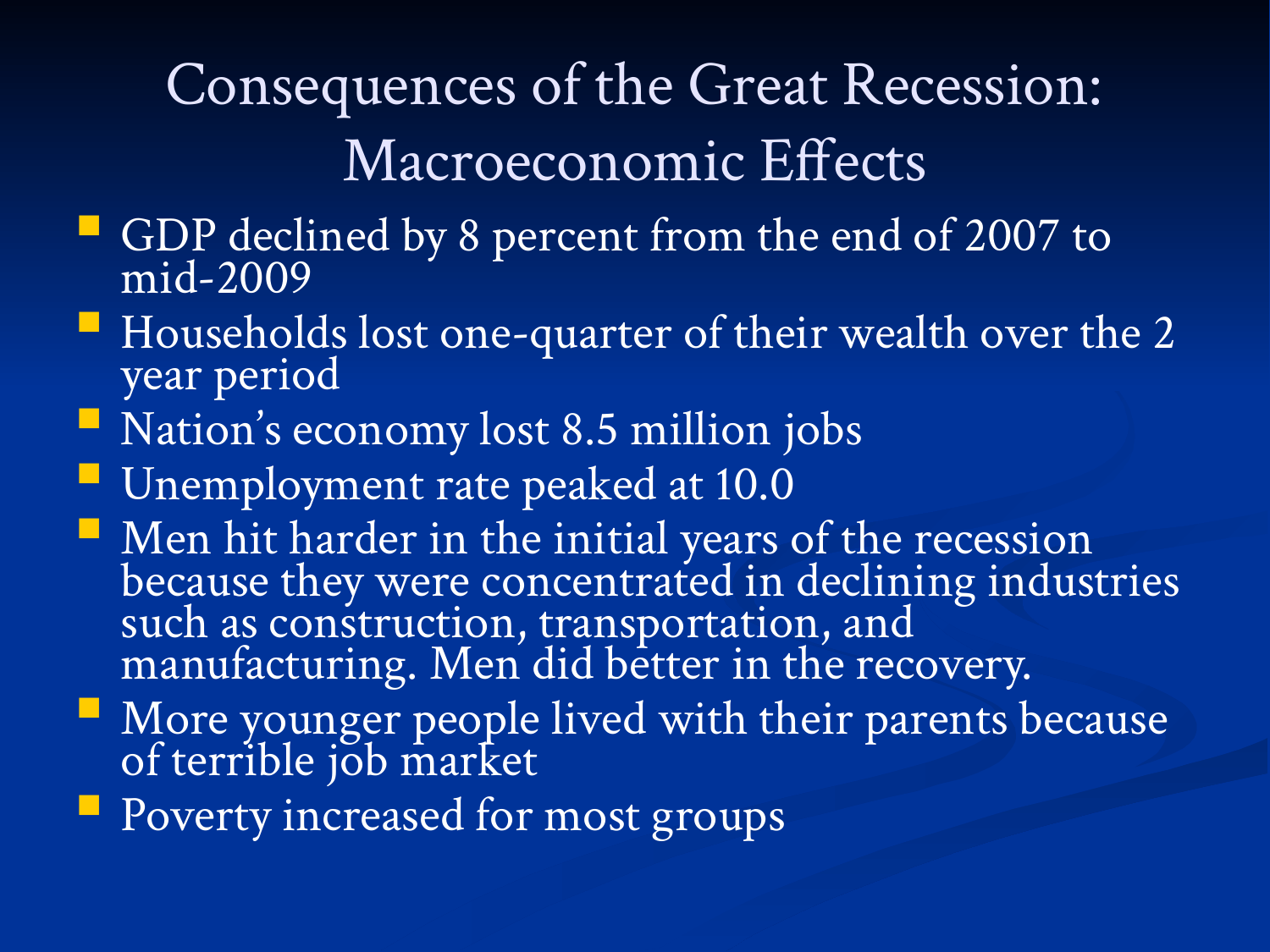

Consequences of the Great Recession: Macroeconomic Effects
# GDP declined by 8 percent from the end of 2007 to mid-2009
Households lost one-quarter of their wealth over the 2 year period
Nation’s economy lost 8.5 million jobs
Unemployment rate peaked at 10.0
Men hit harder in the initial years of the recession because they were concentrated in declining industries such as construction, transportation, and manufacturing. Men did better in the recovery.
More younger people lived with their parents because of terrible job market
Poverty increased for most groups